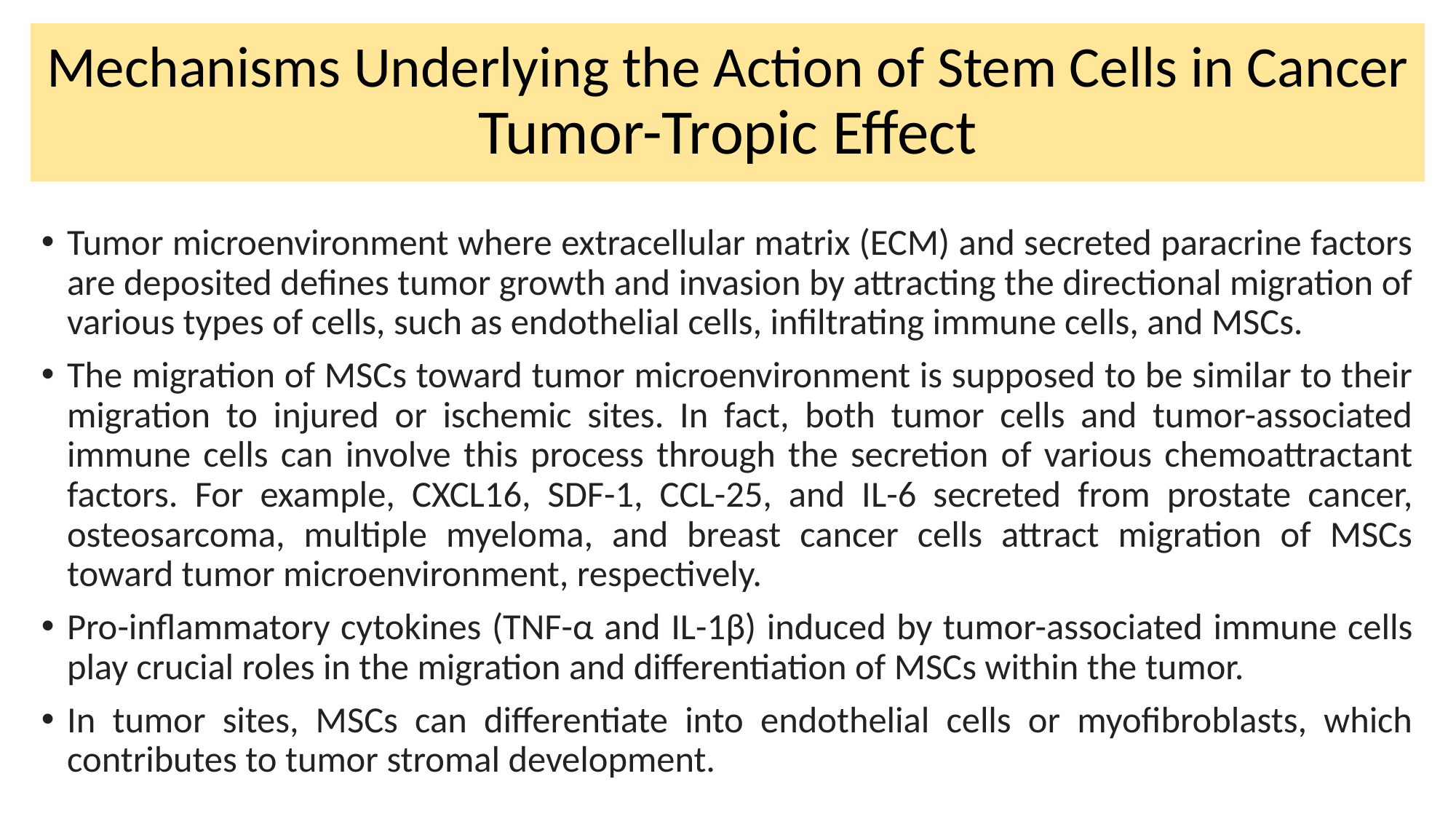

# Mechanisms Underlying the Action of Stem Cells in Cancer Tumor-Tropic Effect
Tumor microenvironment where extracellular matrix (ECM) and secreted paracrine factors are deposited defines tumor growth and invasion by attracting the directional migration of various types of cells, such as endothelial cells, infiltrating immune cells, and MSCs.
The migration of MSCs toward tumor microenvironment is supposed to be similar to their migration to injured or ischemic sites. In fact, both tumor cells and tumor-associated immune cells can involve this process through the secretion of various chemoattractant factors. For example, CXCL16, SDF-1, CCL-25, and IL-6 secreted from prostate cancer, osteosarcoma, multiple myeloma, and breast cancer cells attract migration of MSCs toward tumor microenvironment, respectively.
Pro-inflammatory cytokines (TNF-α and IL-1β) induced by tumor-associated immune cells play crucial roles in the migration and differentiation of MSCs within the tumor.
In tumor sites, MSCs can differentiate into endothelial cells or myofibroblasts, which contributes to tumor stromal development.